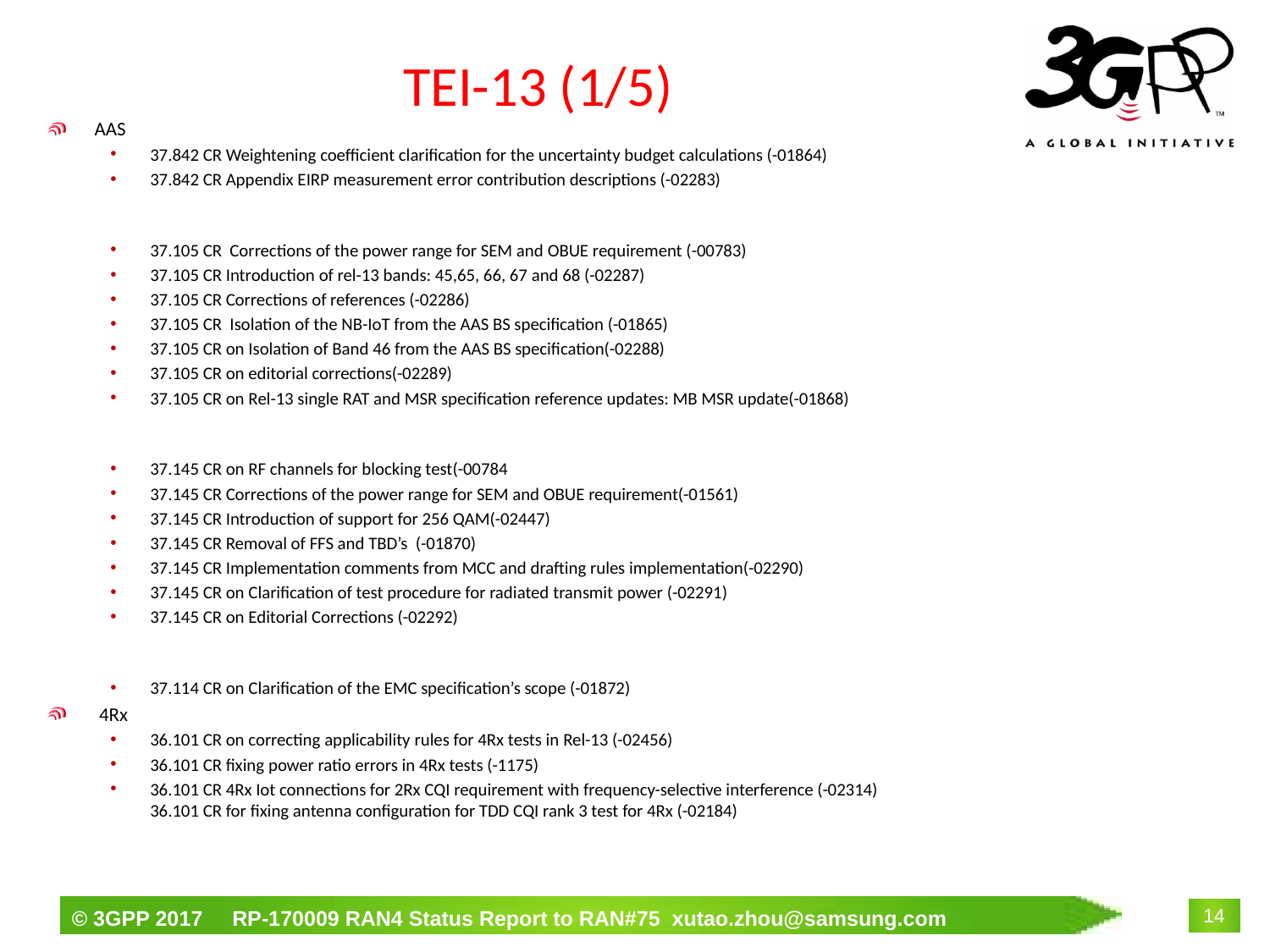

# TEI-13 (1/5)
AAS
37.842 CR Weightening coefficient clarification for the uncertainty budget calculations (-01864)
37.842 CR Appendix EIRP measurement error contribution descriptions (-02283)

37.105 CR  Corrections of the power range for SEM and OBUE requirement (-00783)
37.105 CR Introduction of rel-13 bands: 45,65, 66, 67 and 68 (-02287)
37.105 CR Corrections of references (-02286)
37.105 CR  Isolation of the NB-IoT from the AAS BS specification (-01865)
37.105 CR on Isolation of Band 46 from the AAS BS specification(-02288)
37.105 CR on editorial corrections(-02289)
37.105 CR on Rel-13 single RAT and MSR specification reference updates: MB MSR update(-01868)

37.145 CR on RF channels for blocking test(-00784
37.145 CR Corrections of the power range for SEM and OBUE requirement(-01561)
37.145 CR Introduction of support for 256 QAM(-02447)
37.145 CR Removal of FFS and TBD’s  (-01870)
37.145 CR Implementation comments from MCC and drafting rules implementation(-02290)
37.145 CR on Clarification of test procedure for radiated transmit power (-02291)
37.145 CR on Editorial Corrections (-02292)

37.114 CR on Clarification of the EMC specification’s scope (-01872)
 4Rx
36.101 CR on correcting applicability rules for 4Rx tests in Rel-13 (-02456)
36.101 CR fixing power ratio errors in 4Rx tests (-1175)
36.101 CR 4Rx Iot connections for 2Rx CQI requirement with frequency-selective interference (-02314)
36.101 CR for fixing antenna configuration for TDD CQI rank 3 test for 4Rx (-02184)